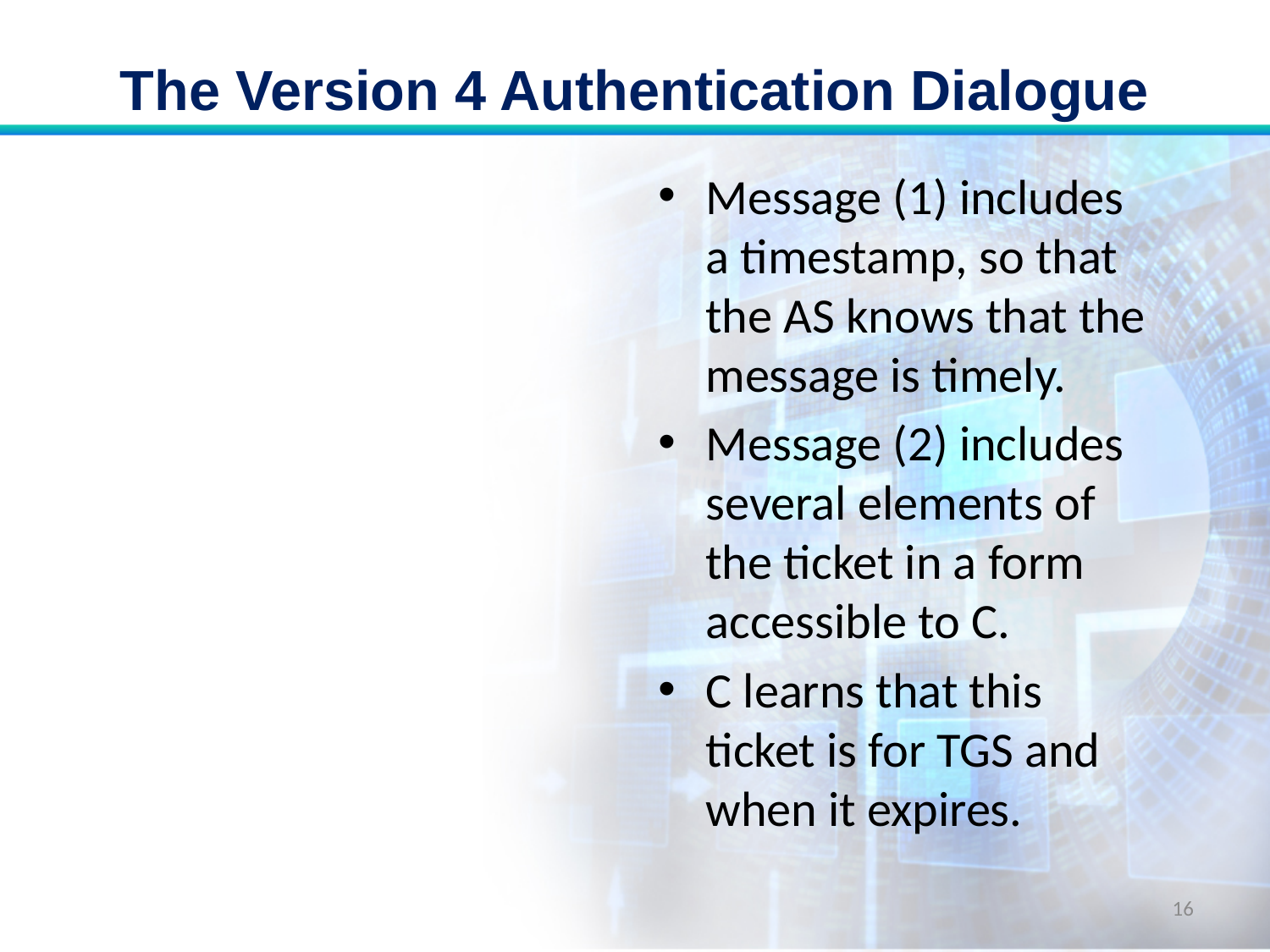

# The Version 4 Authentication Dialogue
Message (1) includes a timestamp, so that the AS knows that the message is timely.
Message (2) includes several elements of the ticket in a form accessible to C.
C learns that this ticket is for TGS and when it expires.
16